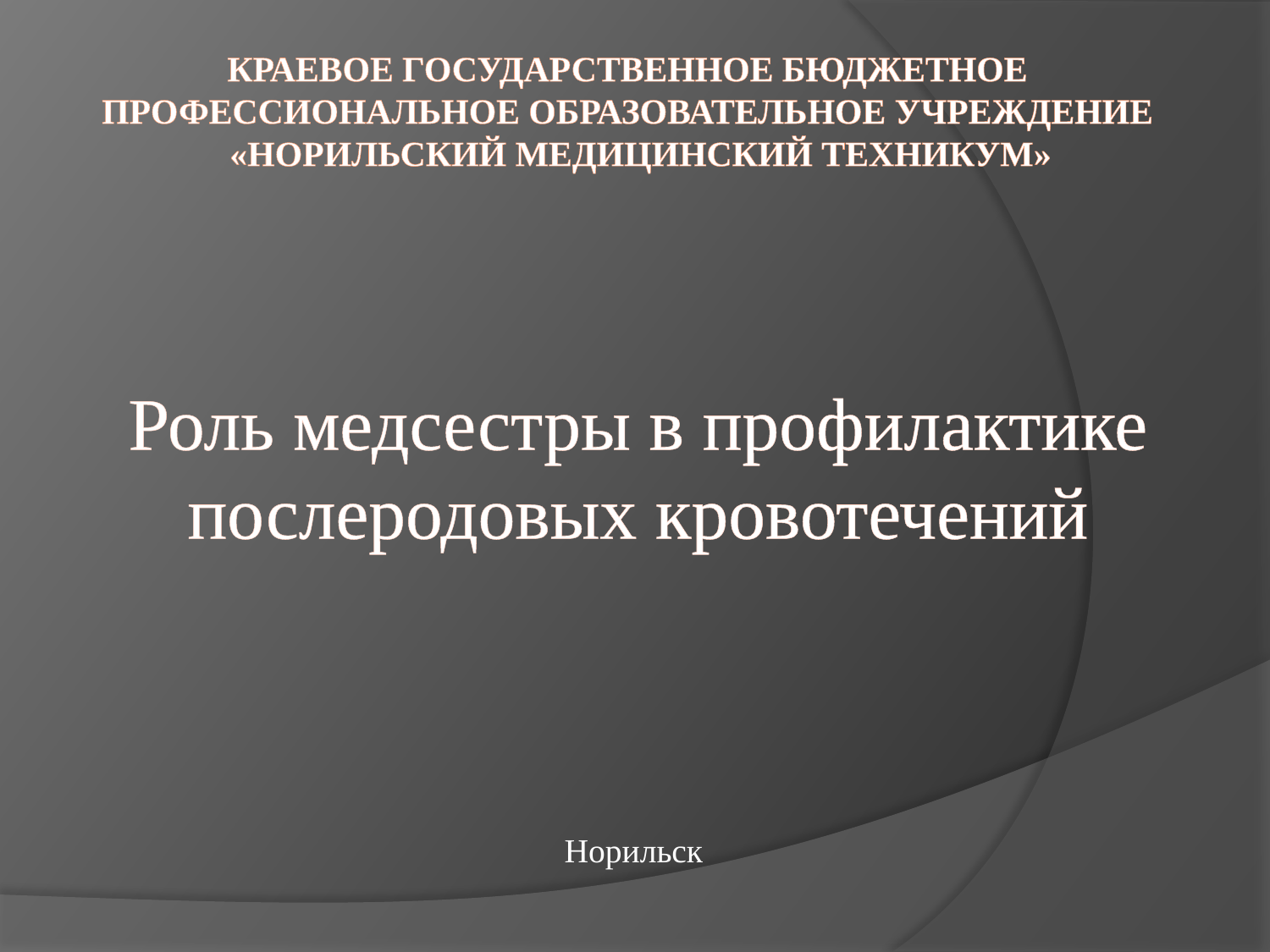

# Краевое государственное бюджетное профессиональное образовательное учреждение «Норильский медицинский техникум»

Роль медсестры в профилактике послеродовых кровотечений

Норильск